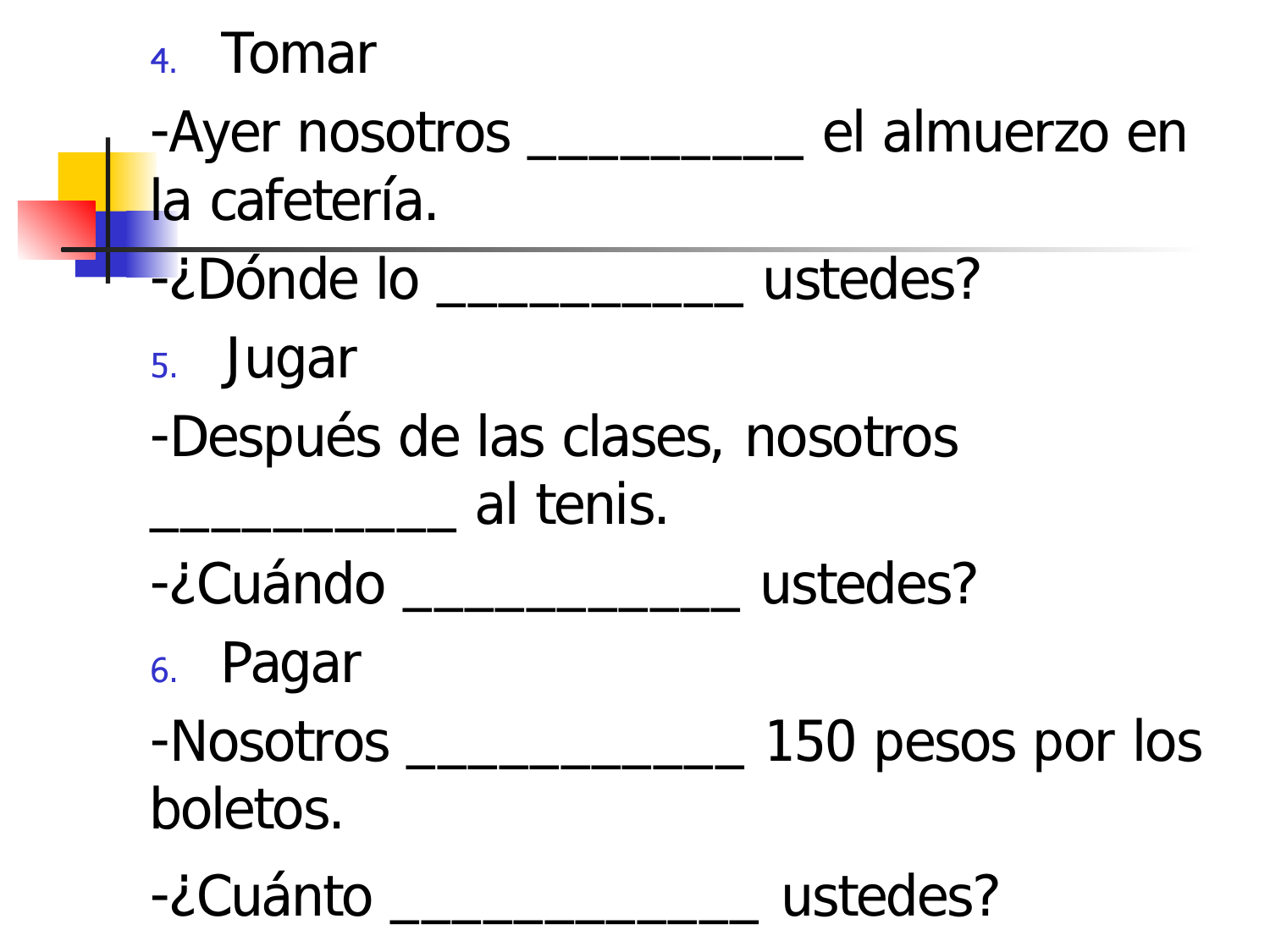

Tomar
-Ayer nosotros _________ el almuerzo en la cafetería.
-¿Dónde lo __________ ustedes?
Jugar
-Después de las clases, nosotros __________ al tenis.
-¿Cuándo ___________ ustedes?
Pagar
-Nosotros ___________ 150 pesos por los boletos.
-¿Cuánto ____________ ustedes?